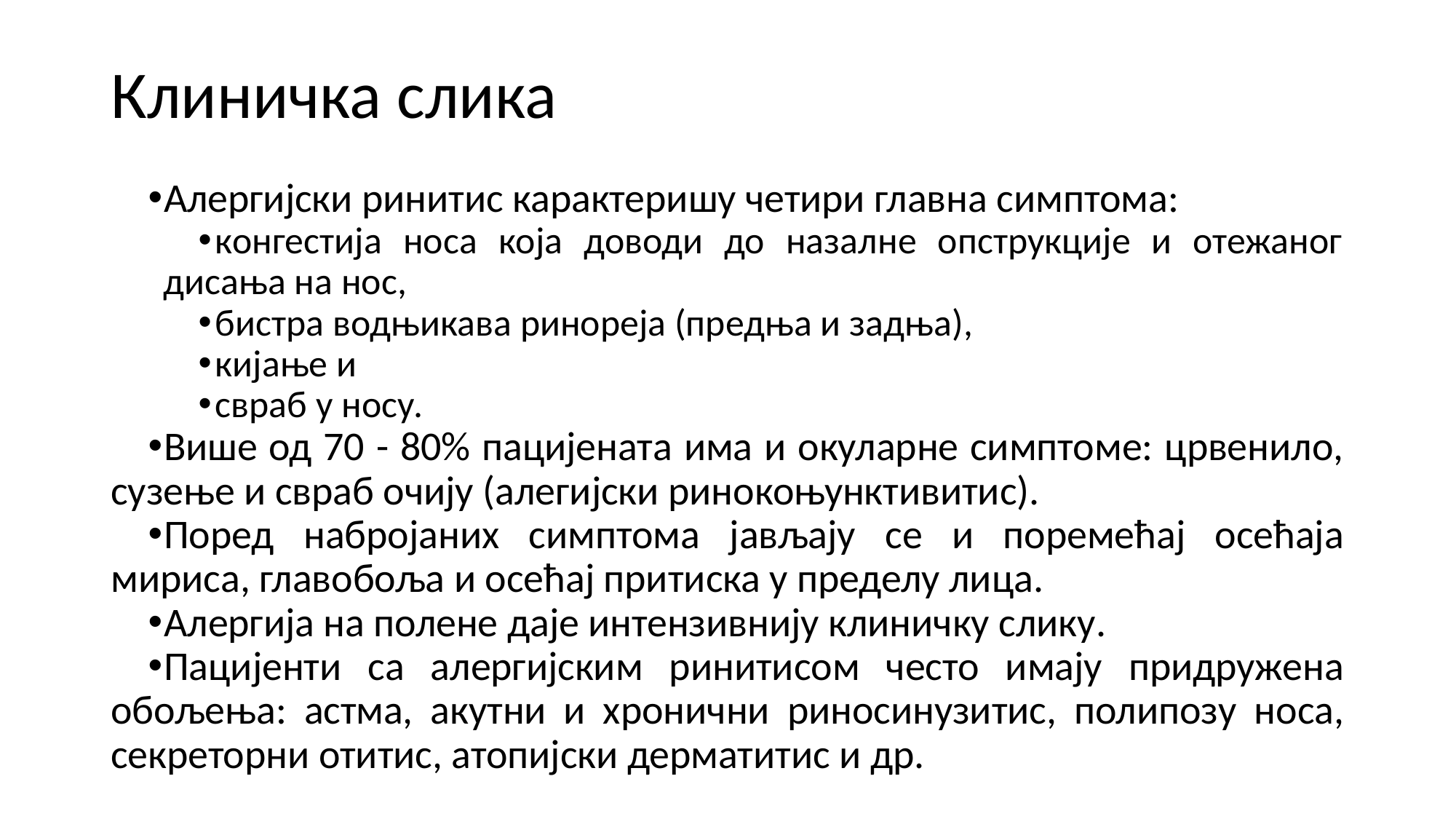

# Клиничка слика
Алергијски ринитис карактеришу четири главна симптома:
конгестија носа која доводи до назалне опструкције и отежаног дисања на нос,
бистра водњикава ринореја (предња и задња),
кијање и
свраб у носу.
Више од 70 - 80% пацијената има и окуларне симптоме: црвенило, сузење и свраб очију (алегијски ринокоњунктивитис).
Поред набројаних симптома јављају се и поремећај осећаја мириса, главобоља и осећај притиска у пределу лица.
Алергија на полене даје интензивнију клиничку слику.
Пацијенти са алергијским ринитисом често имају придружена обољења: астма, акутни и хронични риносинузитис, полипозу носа, секреторни отитис, атопијски дерматитис и др.